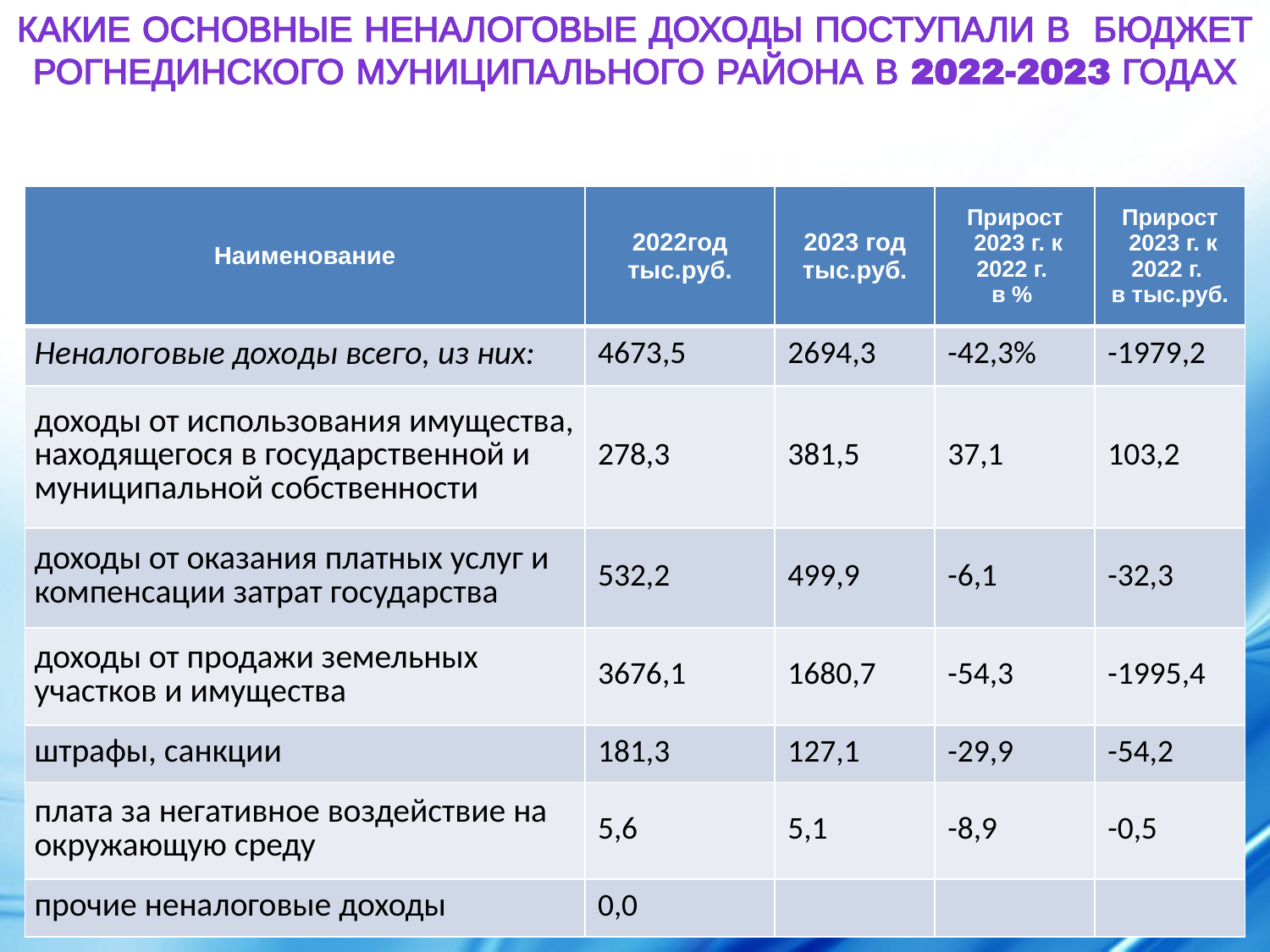

Какие основные неналоговые доходы поступали в  бюджет рогнединского муниципального района в 2022-2023 годах
| Наименование | 2022год тыс.руб. | 2023 год тыс.руб. | Прирост 2023 г. к 2022 г. в % | Прирост 2023 г. к 2022 г. в тыс.руб. |
| --- | --- | --- | --- | --- |
| Неналоговые доходы всего, из них: | 4673,5 | 2694,3 | -42,3% | -1979,2 |
| доходы от использования имущества, находящегося в государственной и муниципальной собственности | 278,3 | 381,5 | 37,1 | 103,2 |
| доходы от оказания платных услуг и компенсации затрат государства | 532,2 | 499,9 | -6,1 | -32,3 |
| доходы от продажи земельных участков и имущества | 3676,1 | 1680,7 | -54,3 | -1995,4 |
| штрафы, санкции | 181,3 | 127,1 | -29,9 | -54,2 |
| плата за негативное воздействие на окружающую среду | 5,6 | 5,1 | -8,9 | -0,5 |
| прочие неналоговые доходы | 0,0 |  |  |  |
9